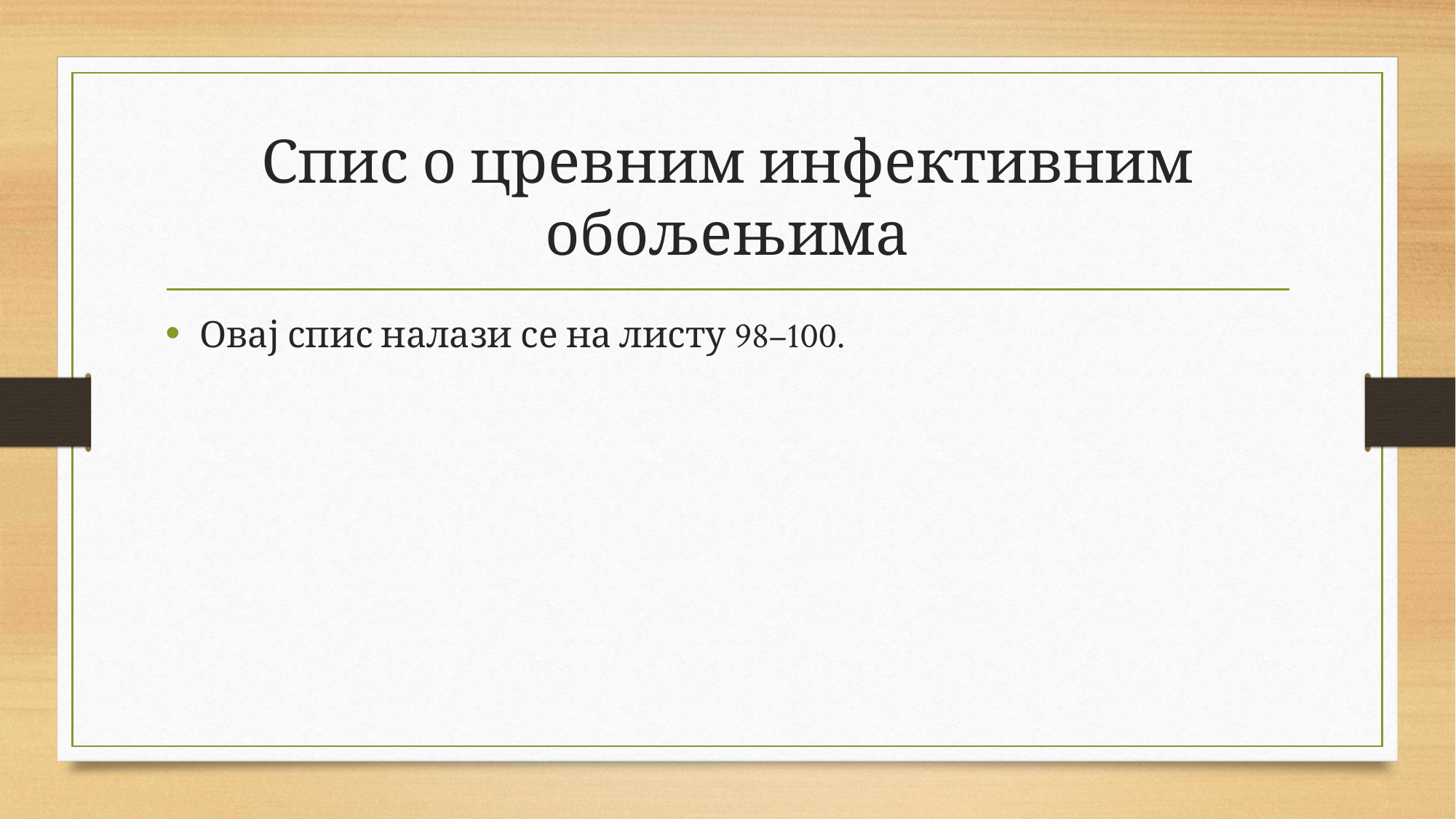

# Спис о цревним инфективним обољењима
Овај спис налази се на листу 98–100.